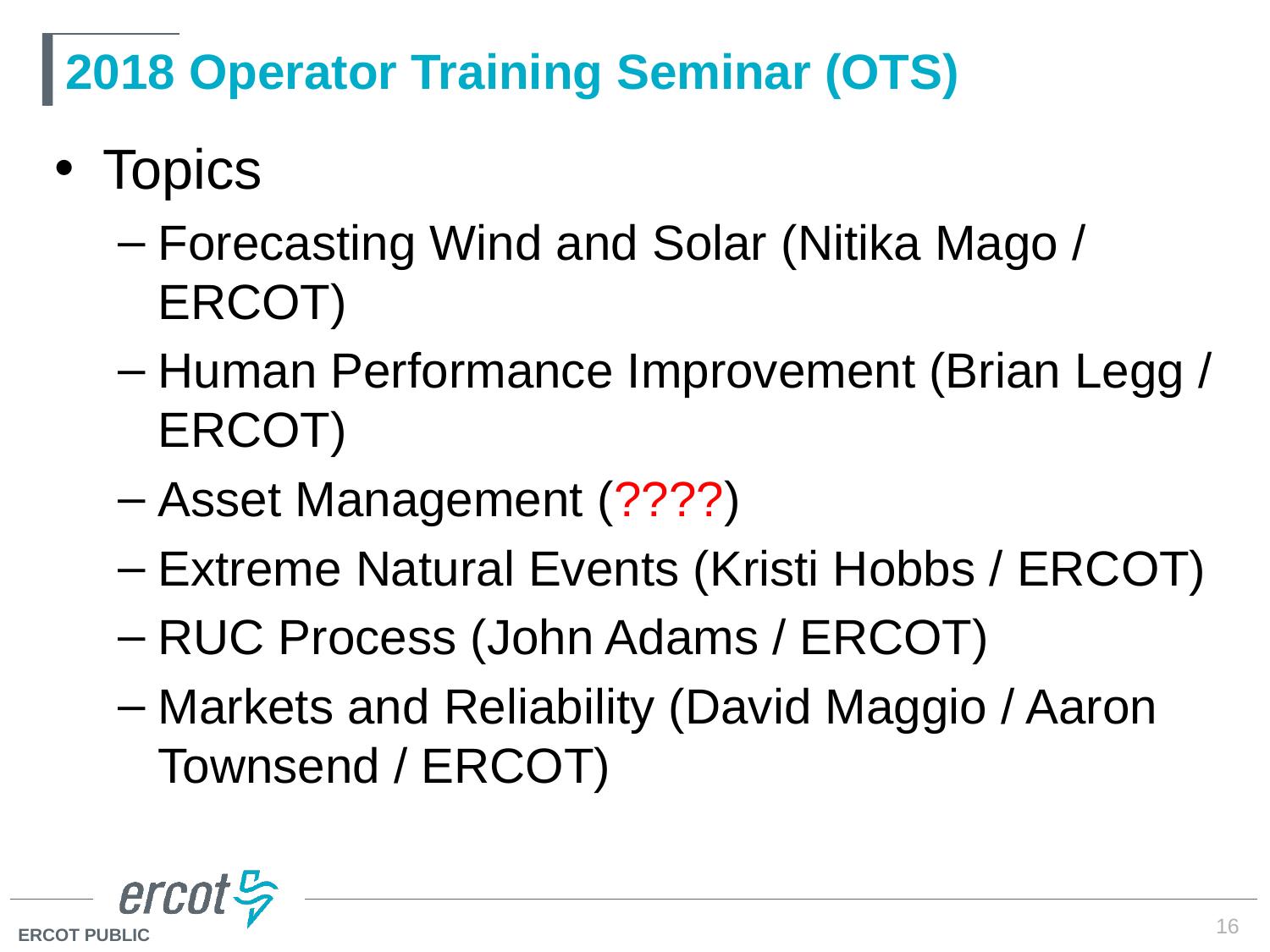

# 2018 Operator Training Seminar (OTS)
Topics
Forecasting Wind and Solar (Nitika Mago / ERCOT)
Human Performance Improvement (Brian Legg / ERCOT)
Asset Management (????)
Extreme Natural Events (Kristi Hobbs / ERCOT)
RUC Process (John Adams / ERCOT)
Markets and Reliability (David Maggio / Aaron Townsend / ERCOT)

16